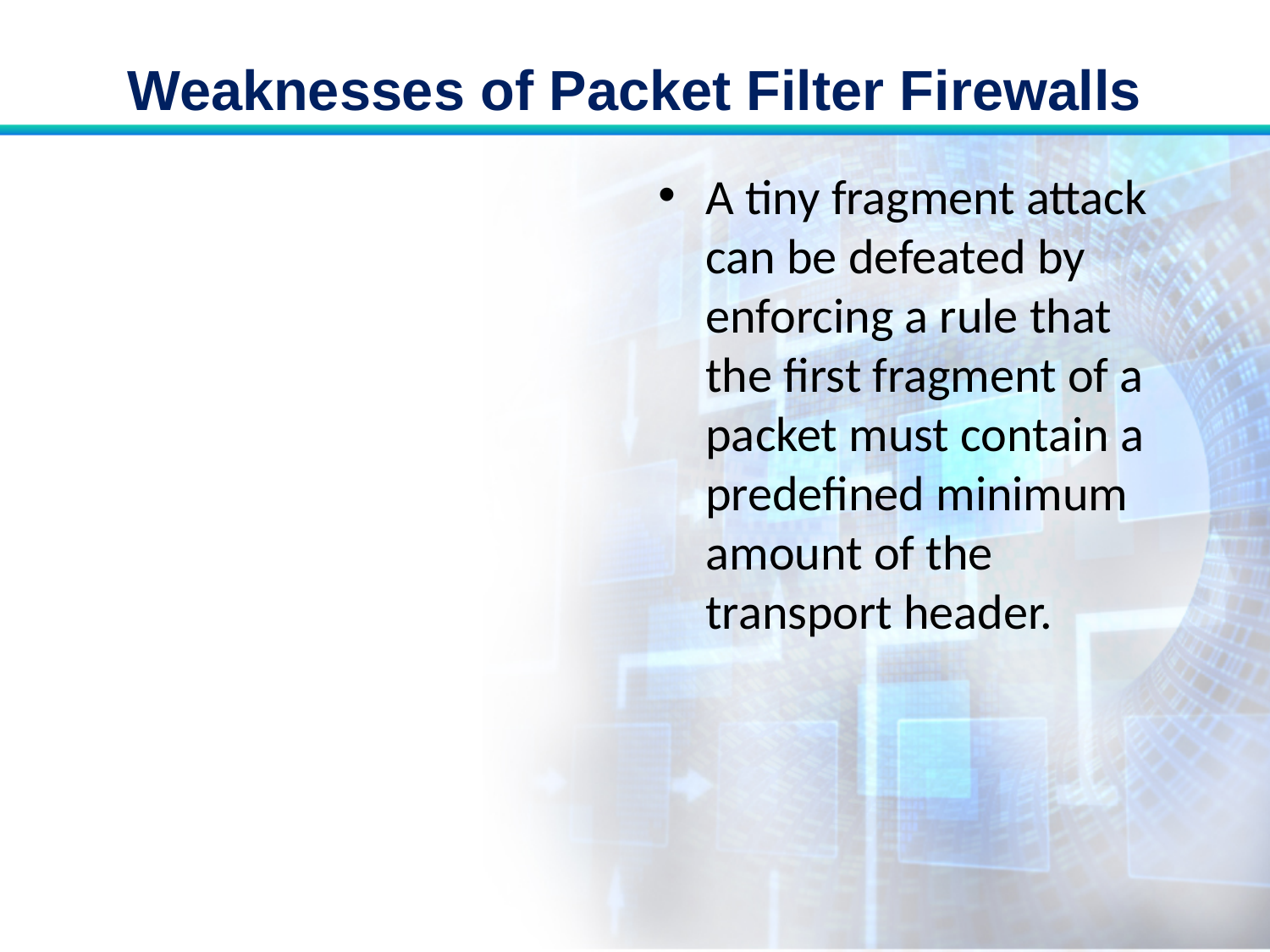

# Weaknesses of Packet Filter Firewalls
A tiny fragment attack can be defeated by enforcing a rule that the first fragment of a packet must contain a predefined minimum amount of the transport header.